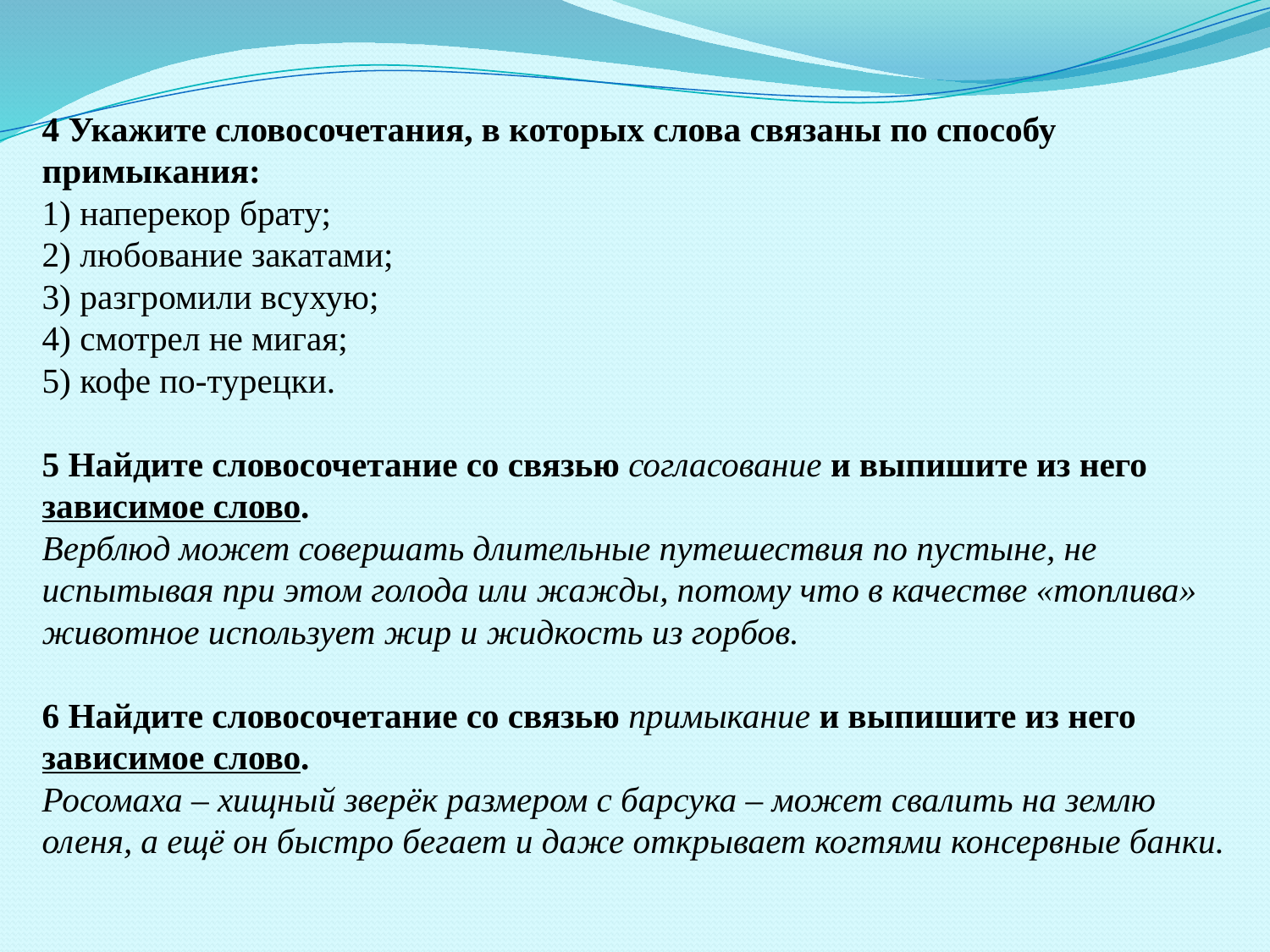

# 4 Укажите словосочетания, в которых слова связаны по способу примыкания: 1) наперекор брату; 2) любование закатами; 3) разгромили всухую; 4) смотрел не мигая; 5) кофе по-турецки.   5 Найдите словосочетание со связью согласование и выпишите из него зависимое слово. Верблюд может совершать длительные путешествия по пустыне, не испытывая при этом голода или жажды, потому что в качестве «топлива» животное использует жир и жидкость из горбов.   6 Найдите словосочетание со связью примыкание и выпишите из него зависимое слово. Росомаха – хищный зверёк размером с барсука – может свалить на землю оленя, а ещё он быстро бегает и даже открывает когтями консервные банки.